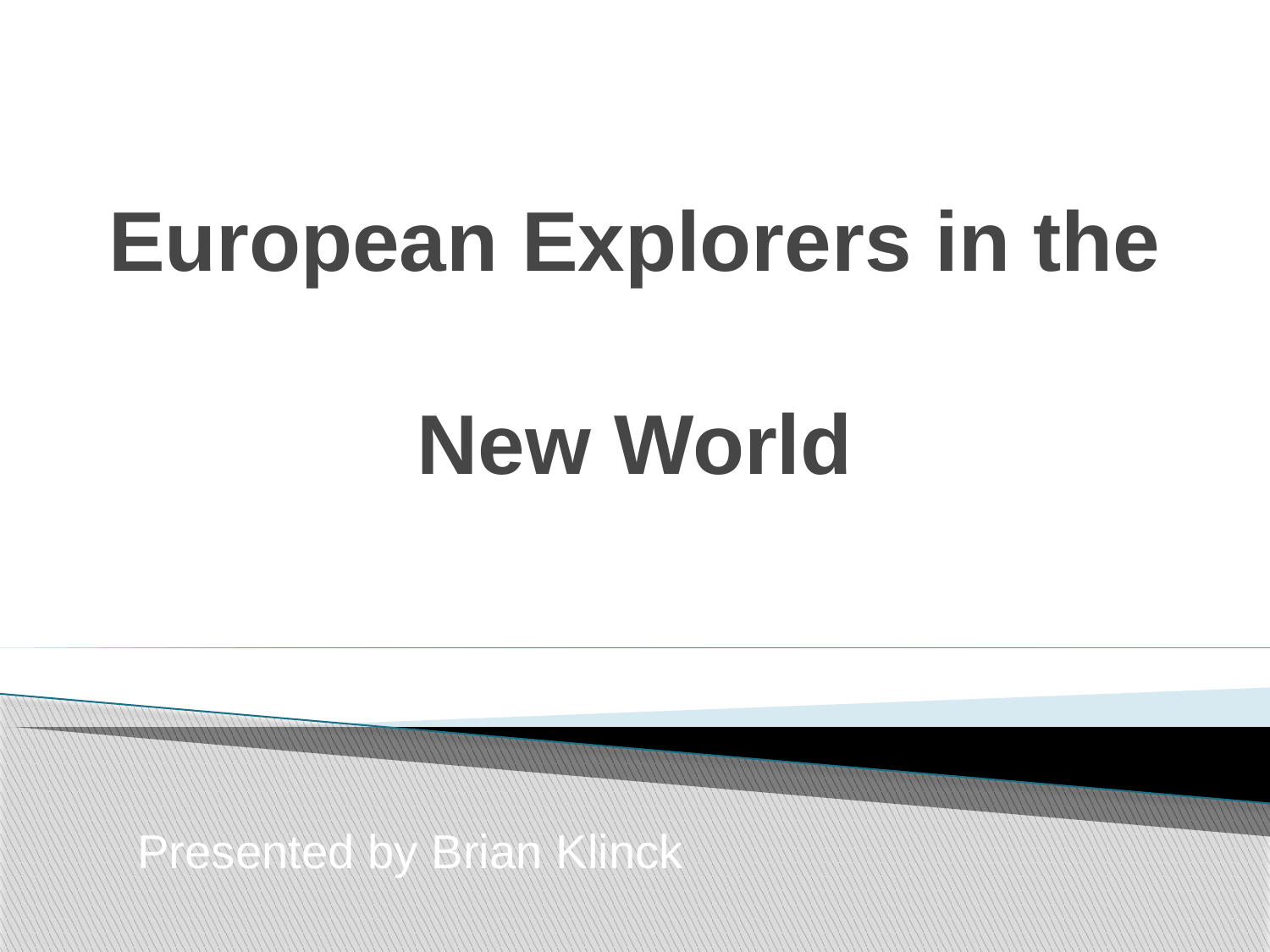

# European Explorers in the New World

Presented by Brian Klinck